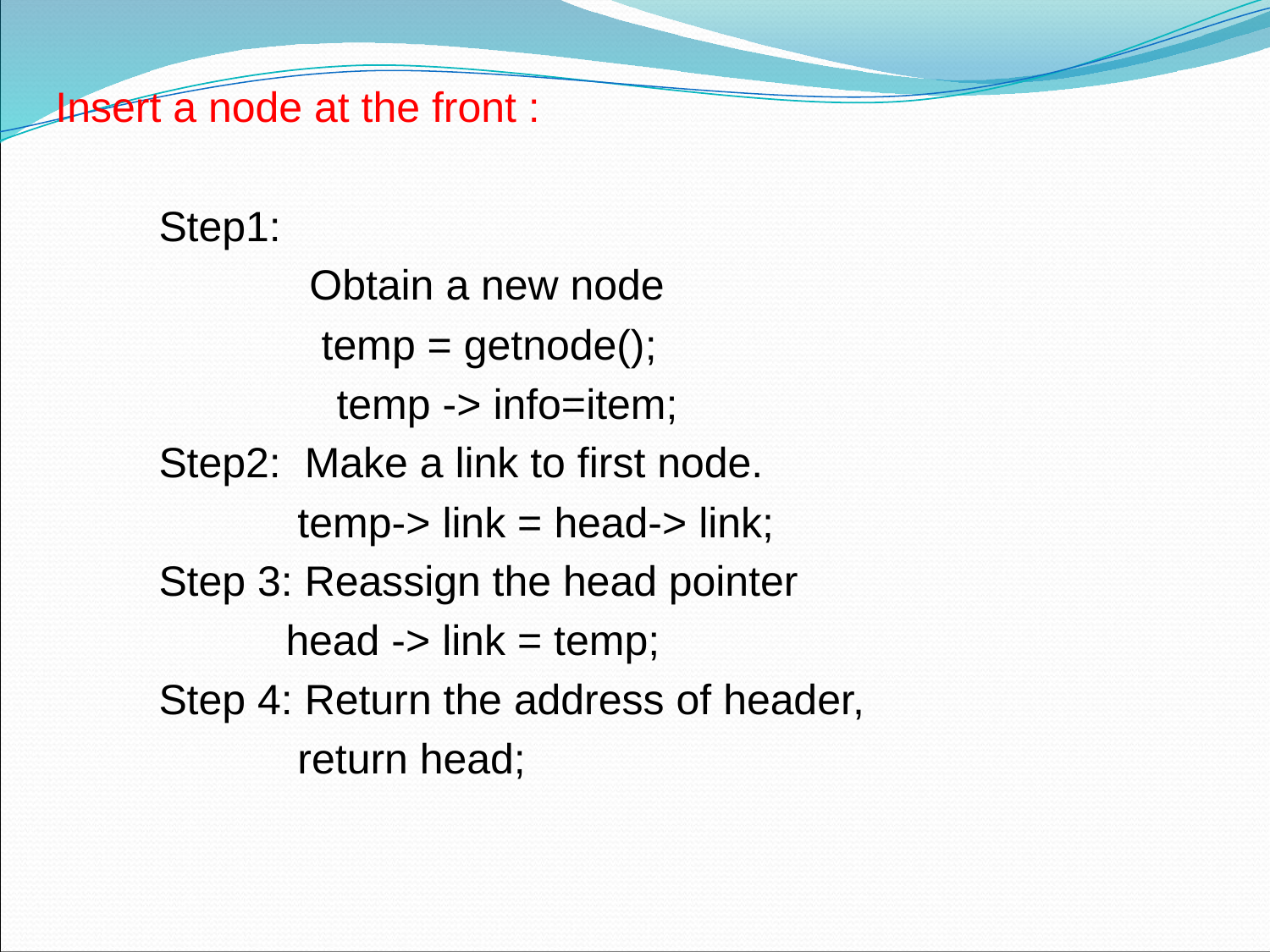

#
  Insert a node at the front :

	Step1:
	       	  Obtain a new node
            	   temp = getnode();
	               temp -> info=item;
	Step2:  Make a link to first node.
            	 temp-> link = head-> link;
	Step 3: Reassign the head pointer
            	head -> link = temp;
	Step 4: Return the address of header,
		 return head;